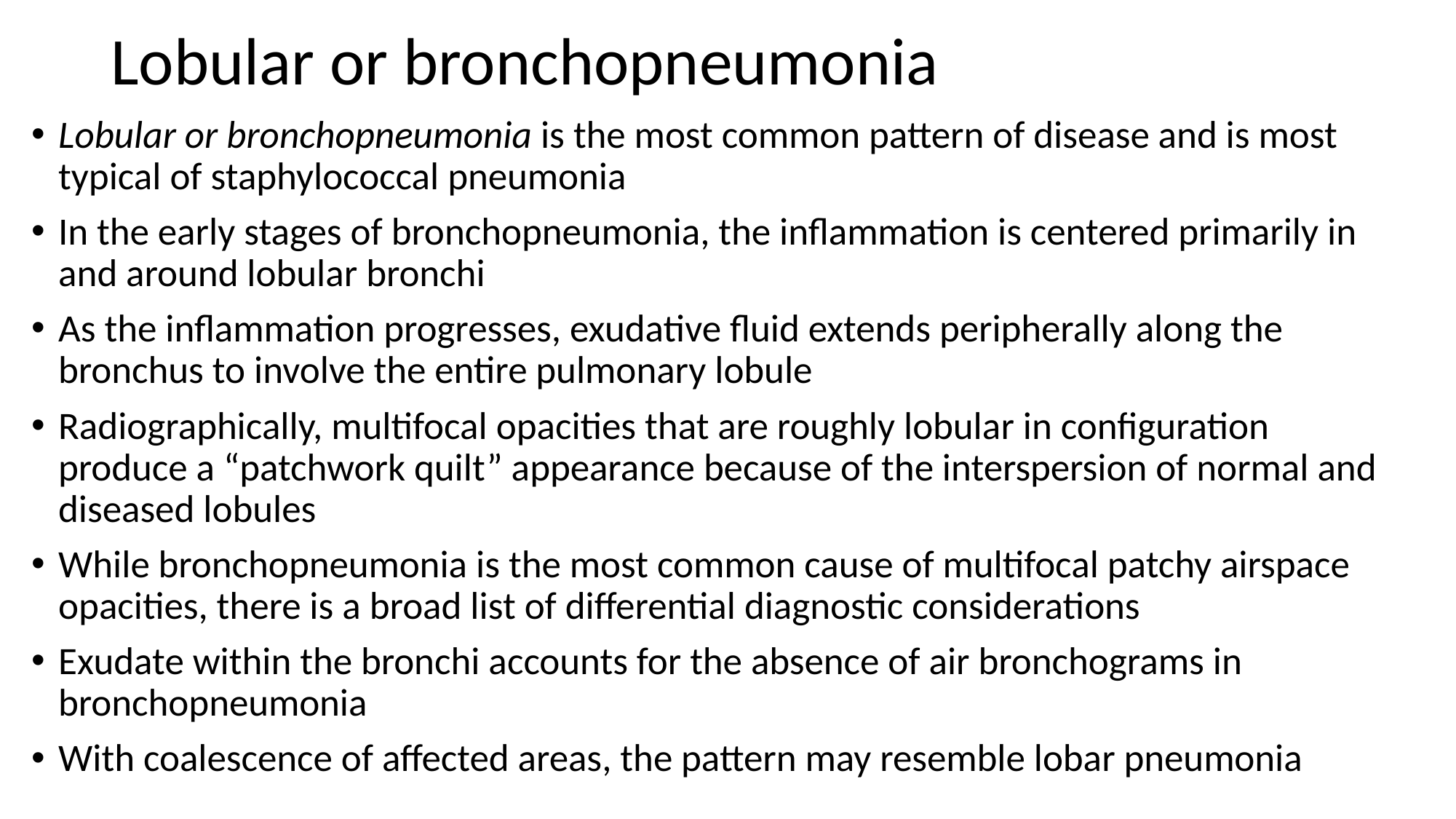

# Lobular or bronchopneumonia
Lobular or bronchopneumonia is the most common pattern of disease and is most typical of staphylococcal pneumonia
In the early stages of bronchopneumonia, the inflammation is centered primarily in and around lobular bronchi
As the inflammation progresses, exudative fluid extends peripherally along the bronchus to involve the entire pulmonary lobule
Radiographically, multifocal opacities that are roughly lobular in configuration produce a “patchwork quilt” appearance because of the interspersion of normal and diseased lobules
While bronchopneumonia is the most common cause of multifocal patchy airspace opacities, there is a broad list of differential diagnostic considerations
Exudate within the bronchi accounts for the absence of air bronchograms in bronchopneumonia
With coalescence of affected areas, the pattern may resemble lobar pneumonia